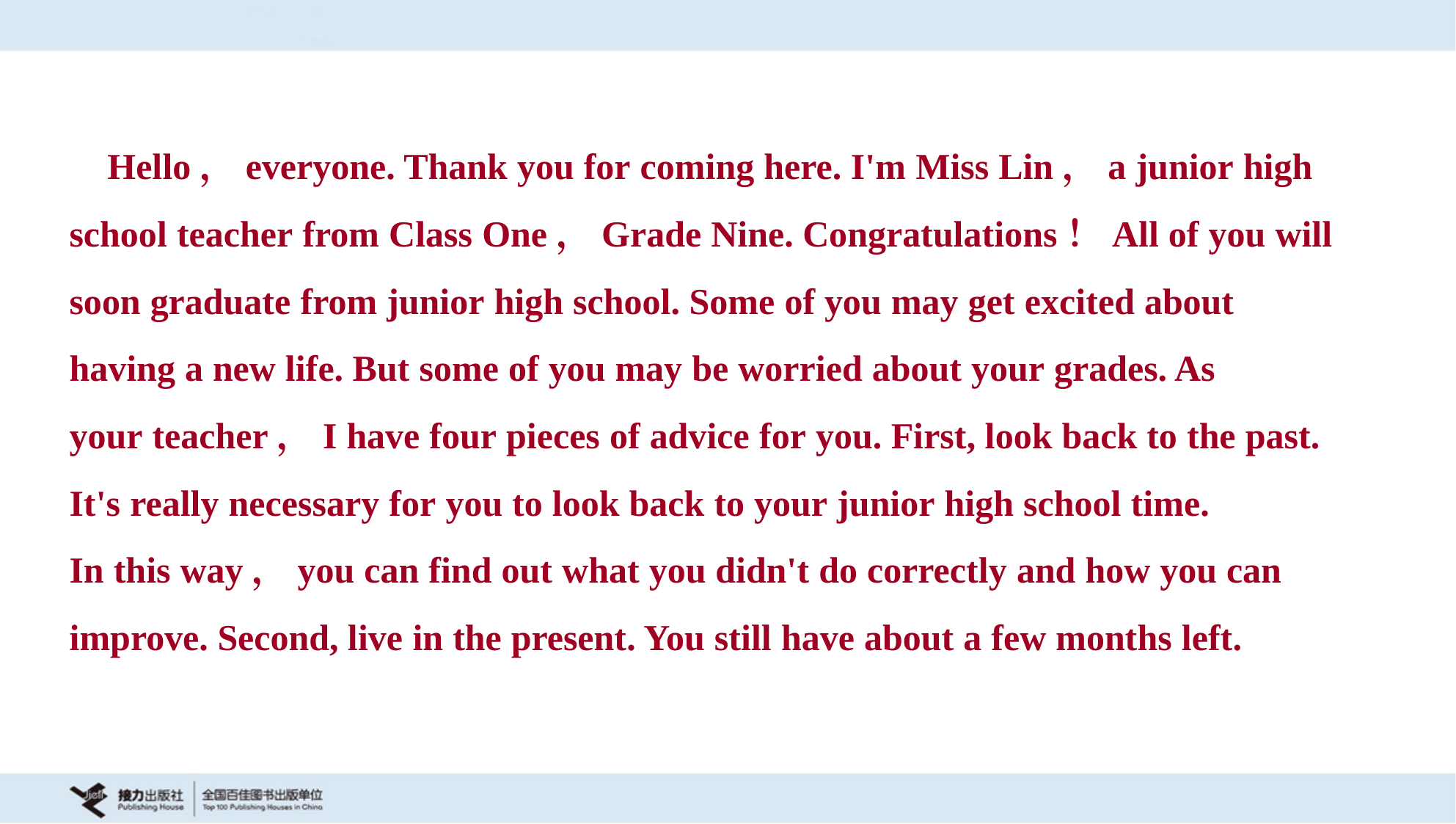

Hello，everyone. Thank you for coming here. I'm Miss Lin，a junior high
school teacher from Class One，Grade Nine. Congratulations！All of you will
soon graduate from junior high school. Some of you may get excited about
having a new life. But some of you may be worried about your grades. As
your teacher，I have four pieces of advice for you. First, look back to the past.
It's really necessary for you to look back to your junior high school time.
In this way，you can find out what you didn't do correctly and how you can
improve. Second, live in the present. You still have about a few months left.